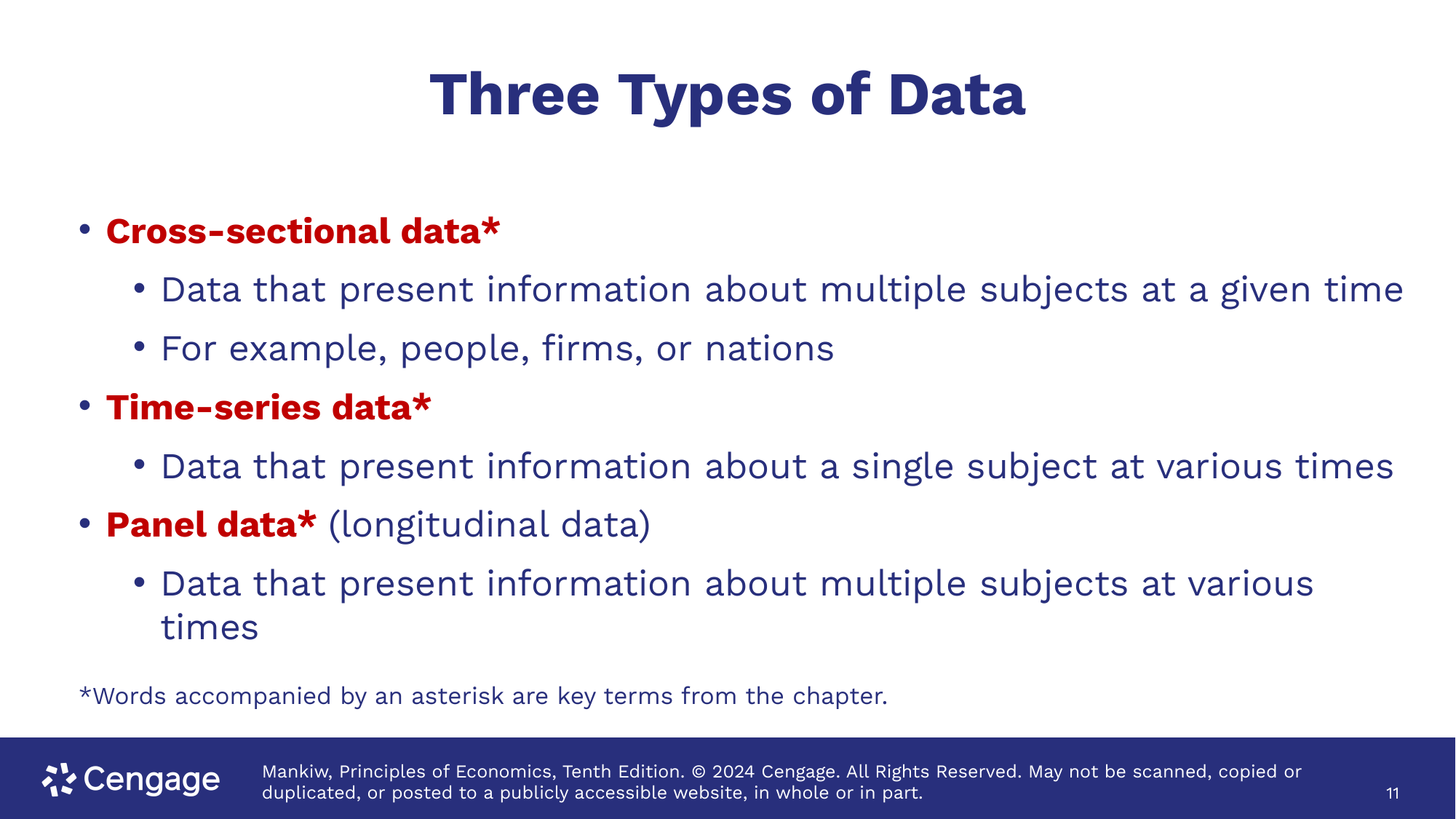

# Three Types of Data
Cross-sectional data*
Data that present information about multiple subjects at a given time
For example, people, firms, or nations
Time-series data*
Data that present information about a single subject at various times
Panel data* (longitudinal data)
Data that present information about multiple subjects at various times

*Words accompanied by an asterisk are key terms from the chapter.